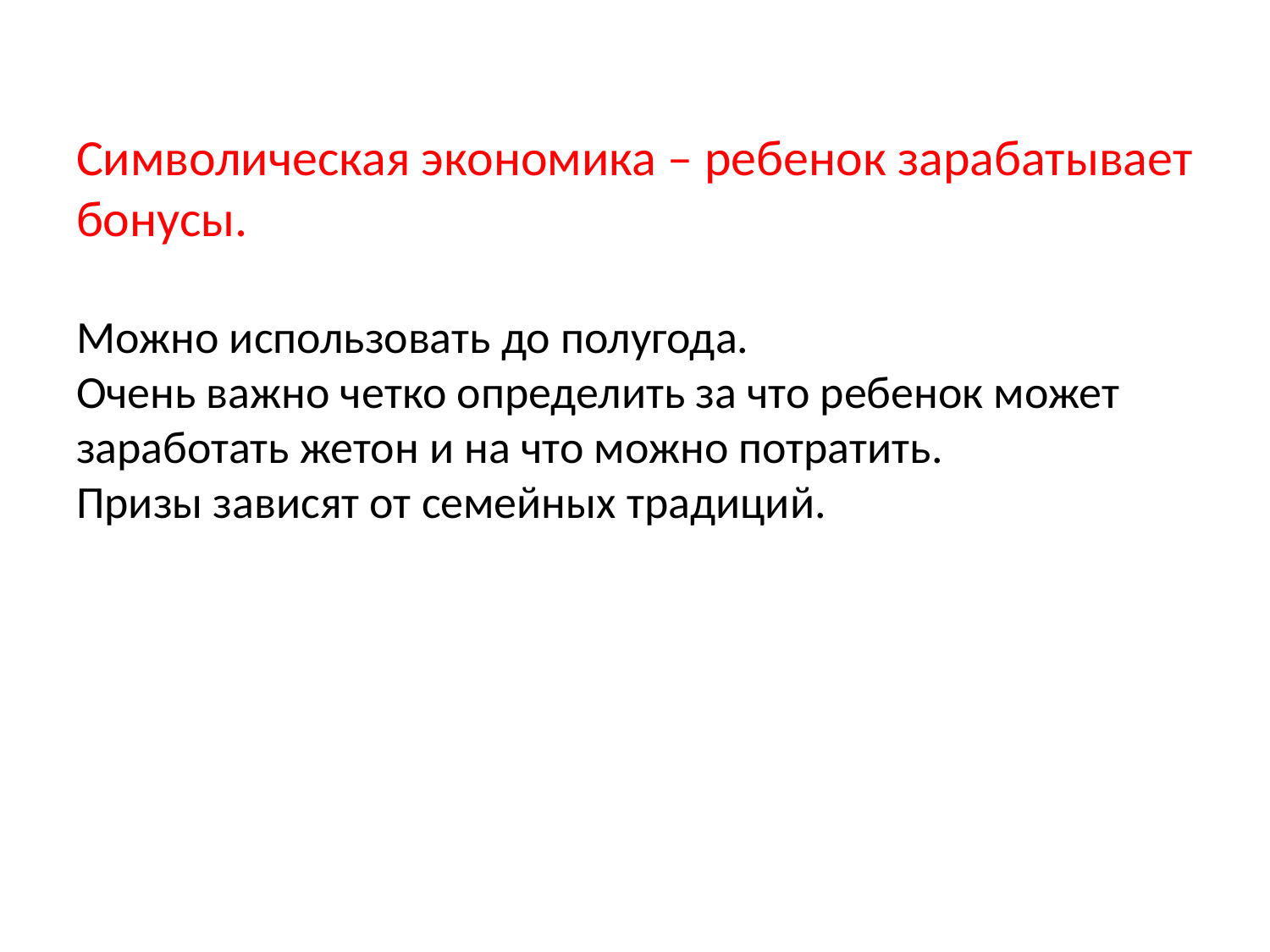

# Символическая экономика – ребенок зарабатывает бонусы. Можно использовать до полугода. Очень важно четко определить за что ребенок может заработать жетон и на что можно потратить. Призы зависят от семейных традиций.